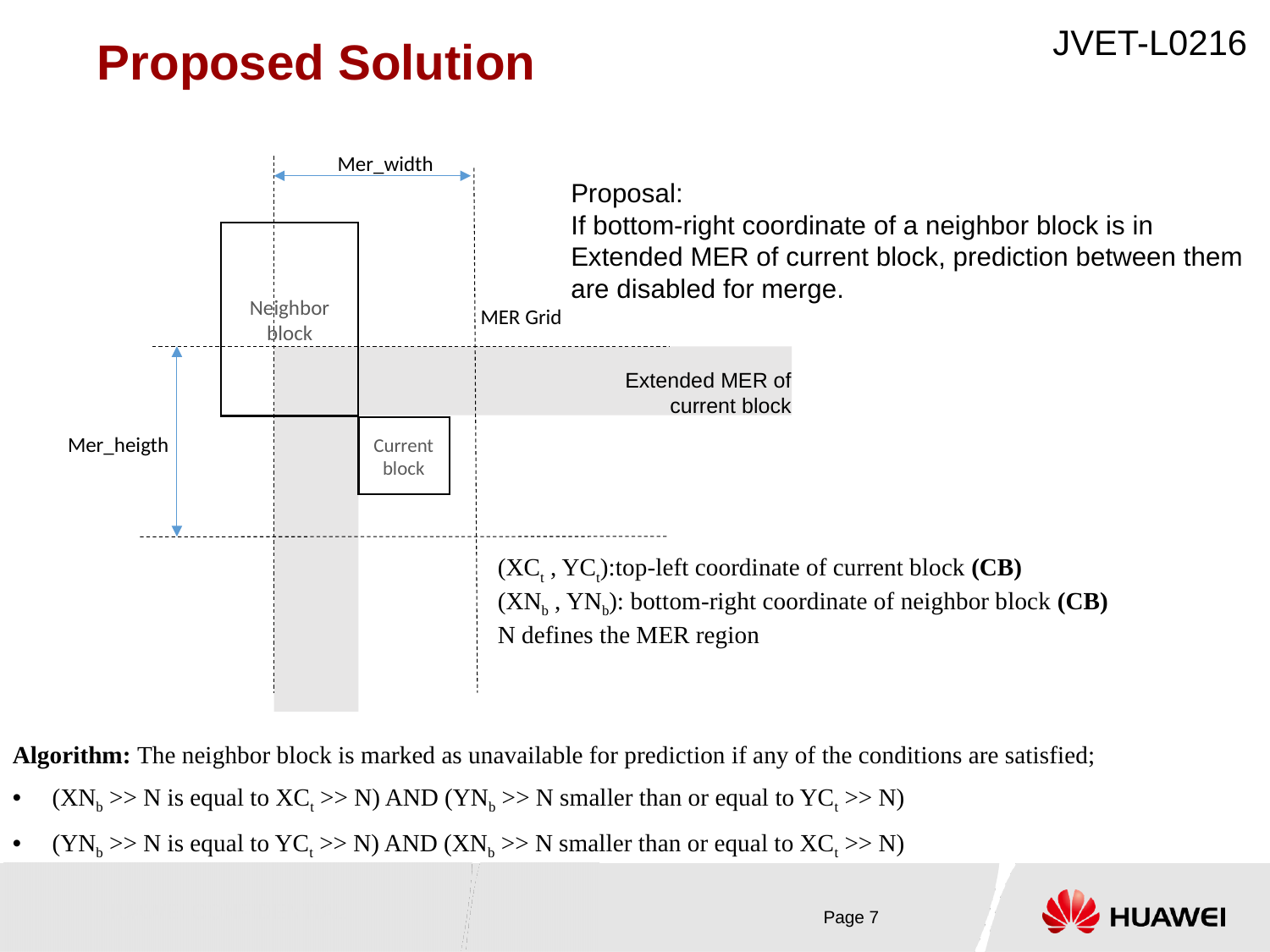

# Proposed Solution
Mer_width
Proposal:
If bottom-right coordinate of a neighbor block is in Extended MER of current block, prediction between them are disabled for merge.

Neighbor block
MER Grid

Extended MER of current block

Current block
Mer_heigth
(XCt , YCt):top-left coordinate of current block (CB)
(XNb , YNb): bottom-right coordinate of neighbor block (CB)
N defines the MER region

Algorithm: The neighbor block is marked as unavailable for prediction if any of the conditions are satisfied;
(XNb >> N is equal to XCt >> N) AND (YNb >> N smaller than or equal to YCt >> N)
(YNb >> N is equal to YCt >> N) AND (XNb >> N smaller than or equal to XCt >> N)

Page 7